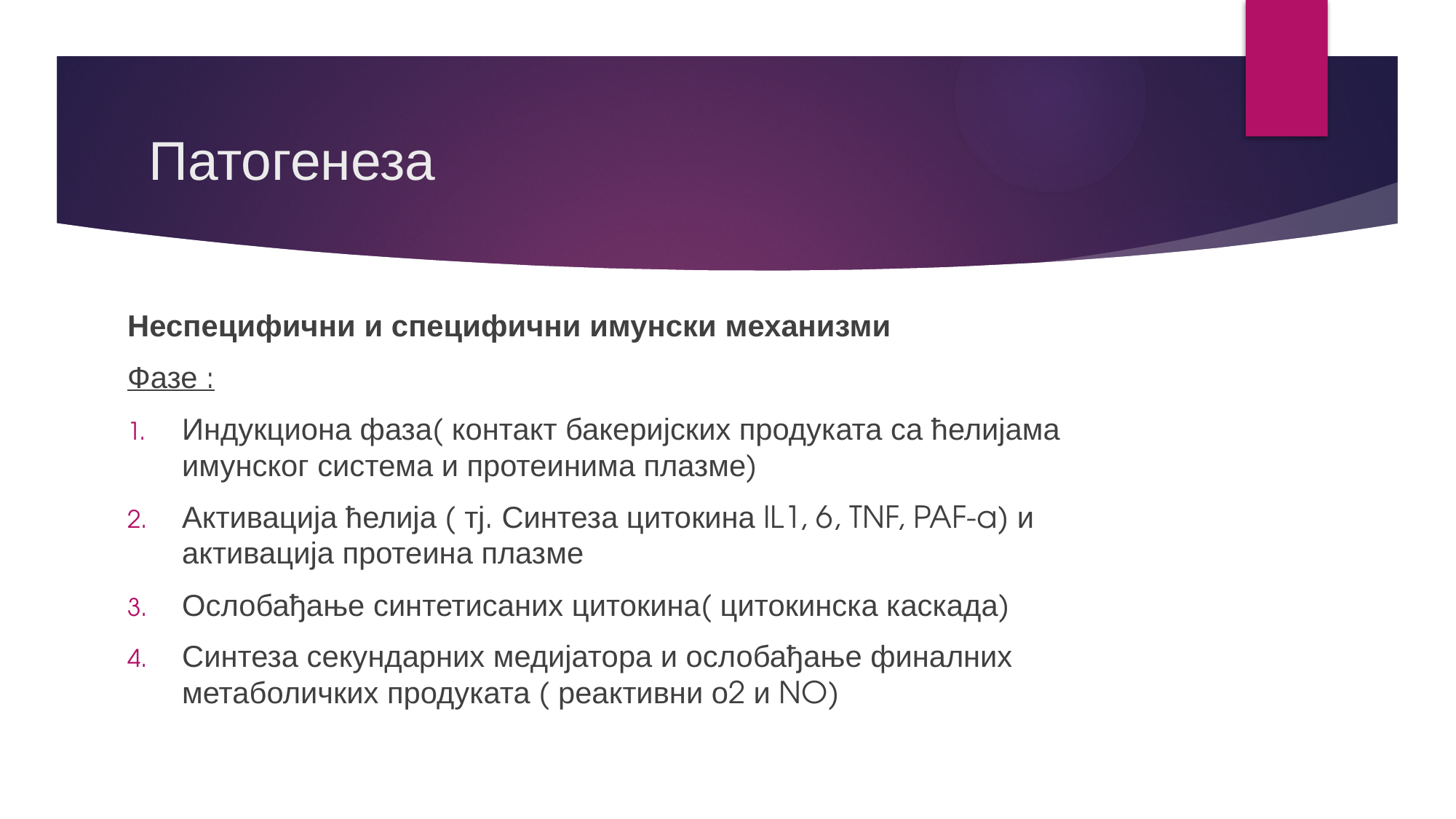

# Патогенеза
Неспецифични и специфични имунски механизми
Фазе :
Индукциона фаза( контакт бакеријских продуката са ћелијама имунског система и протеинима плазме)
Активација ћелија ( тј. Синтеза цитокина IL1, 6, TNF, PAF-a) и активација протеина плазме
Ослобађање синтетисаних цитокина( цитокинска каскада)
Синтеза секундарних медијатора и ослобађање финалних метаболичких продуката ( реактивни о2 и NO)